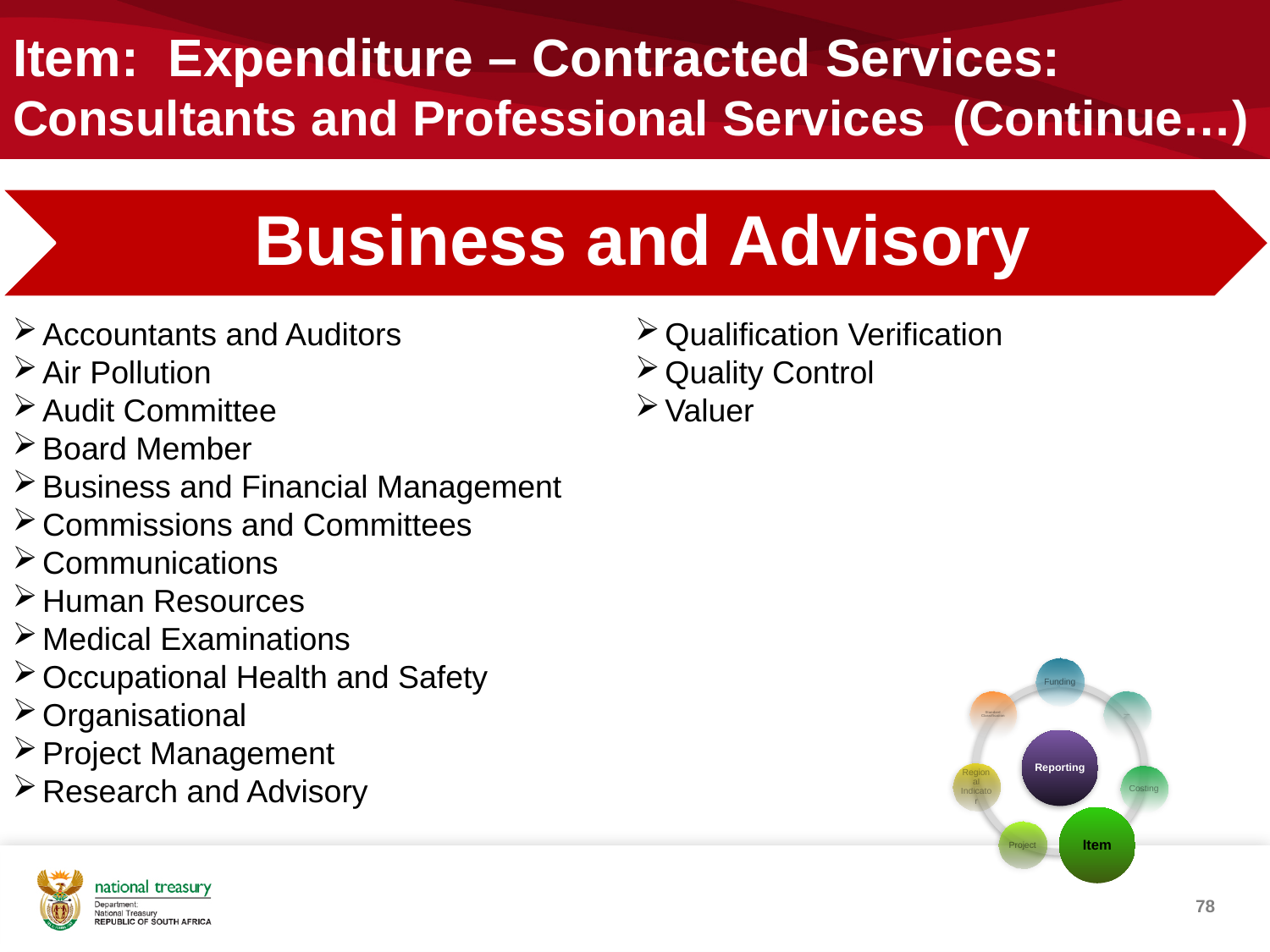

Business and Advisory
# Item:  Expenditure – Contracted Services:  Consultants and Professional Services  (Continue…)

Accountants and Auditors
Air Pollution
Audit Committee
Board Member
Business and Financial Management
Commissions and Committees
Communications
Human Resources
Medical Examinations
Occupational Health and Safety
Organisational
Project Management
Research and Advisory
Qualification Verification
Quality Control
Valuer

Reporting
Funding
Function
Costing
Item
Project
Regional Indicator
Standard Classification
78